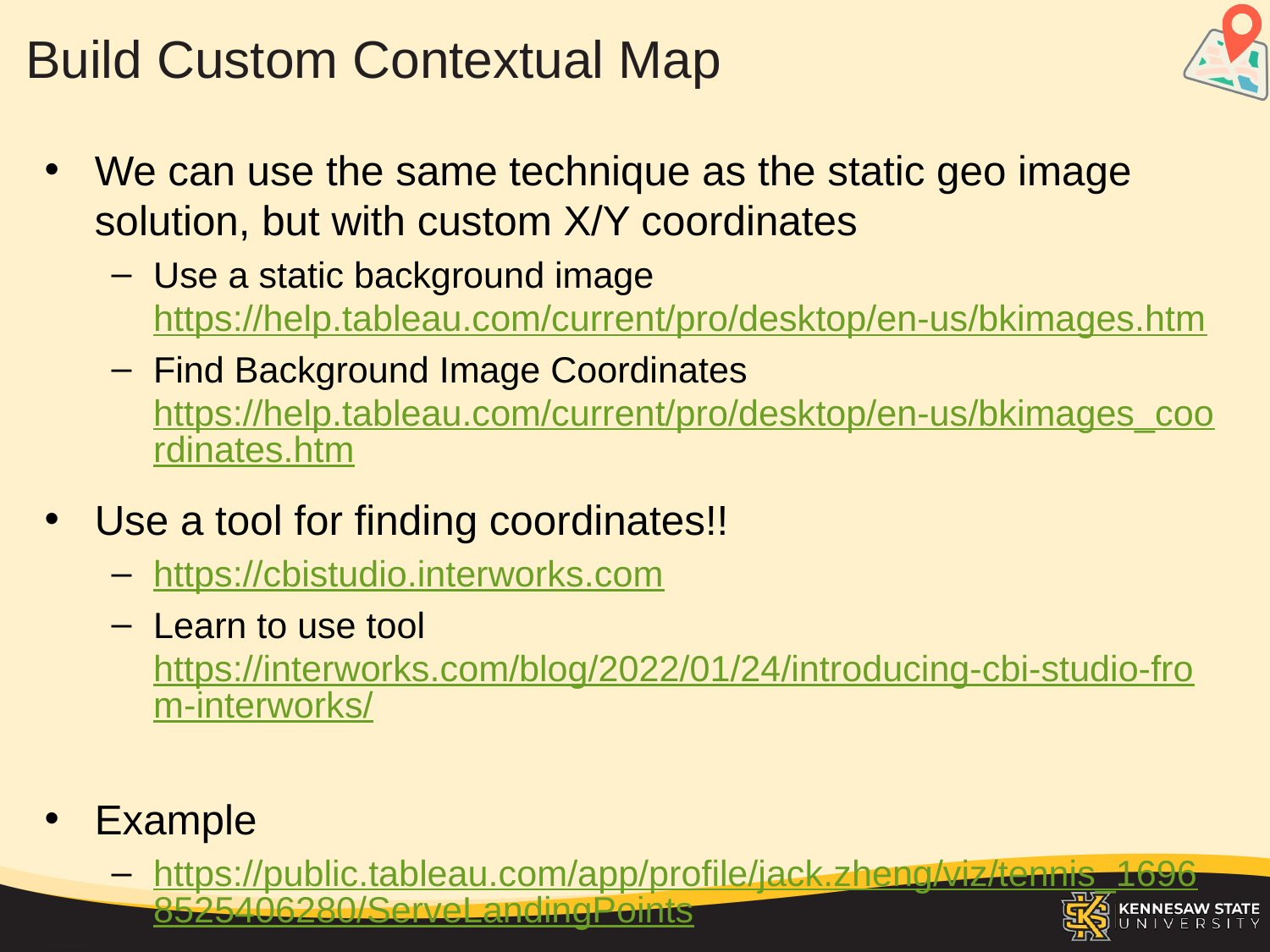

# Build Custom Contextual Map
We can use the same technique as the static geo image solution, but with custom X/Y coordinates
Use a static background image https://help.tableau.com/current/pro/desktop/en-us/bkimages.htm
Find Background Image Coordinates https://help.tableau.com/current/pro/desktop/en-us/bkimages_coordinates.htm
Use a tool for finding coordinates!!
https://cbistudio.interworks.com
Learn to use tool https://interworks.com/blog/2022/01/24/introducing-cbi-studio-from-interworks/
Example
https://public.tableau.com/app/profile/jack.zheng/viz/tennis_16968525406280/ServeLandingPoints